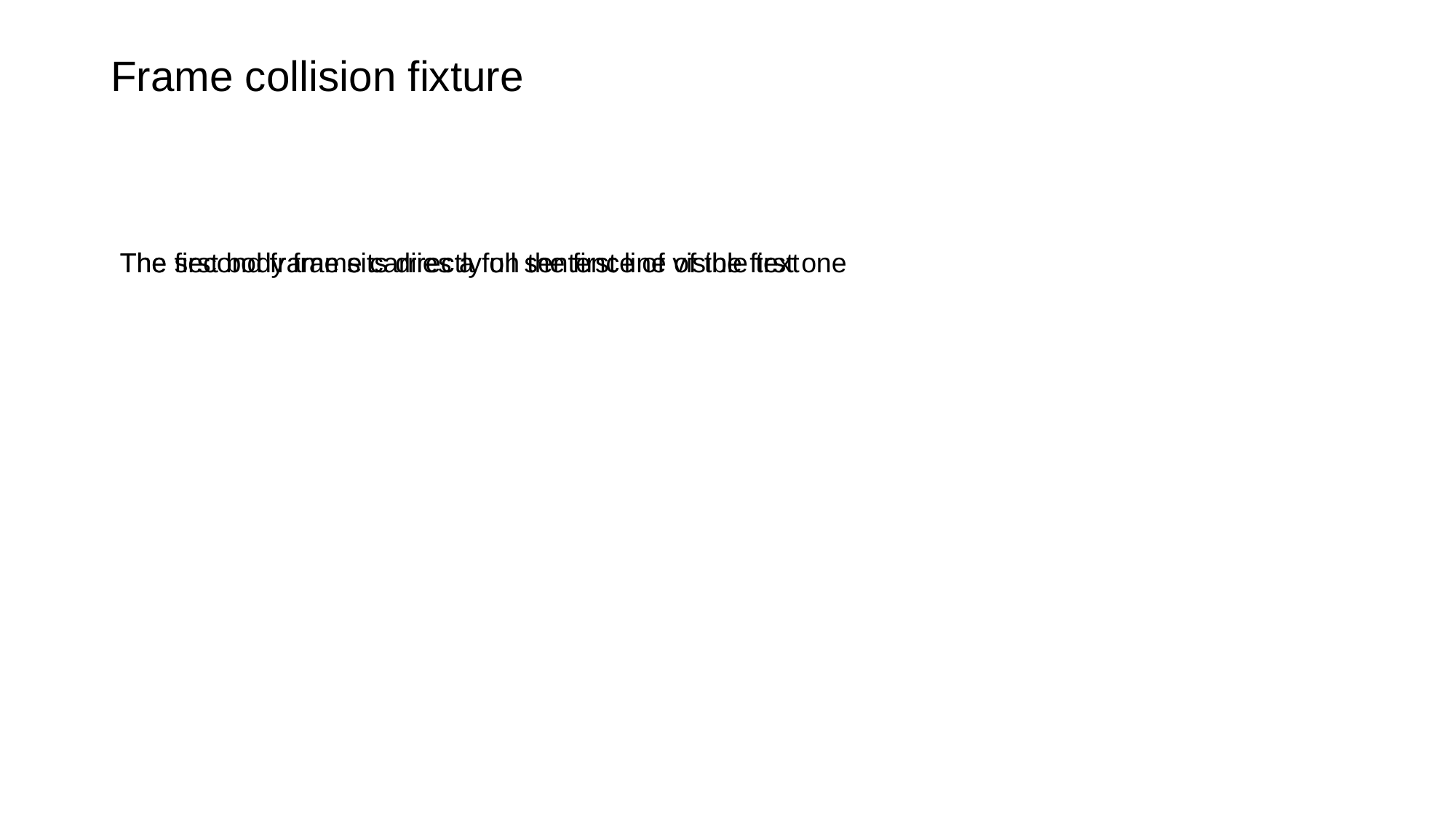

# Frame collision fixture
The first body frame carries a full sentence of visible text
The second frame sits directly on the first line of the first one